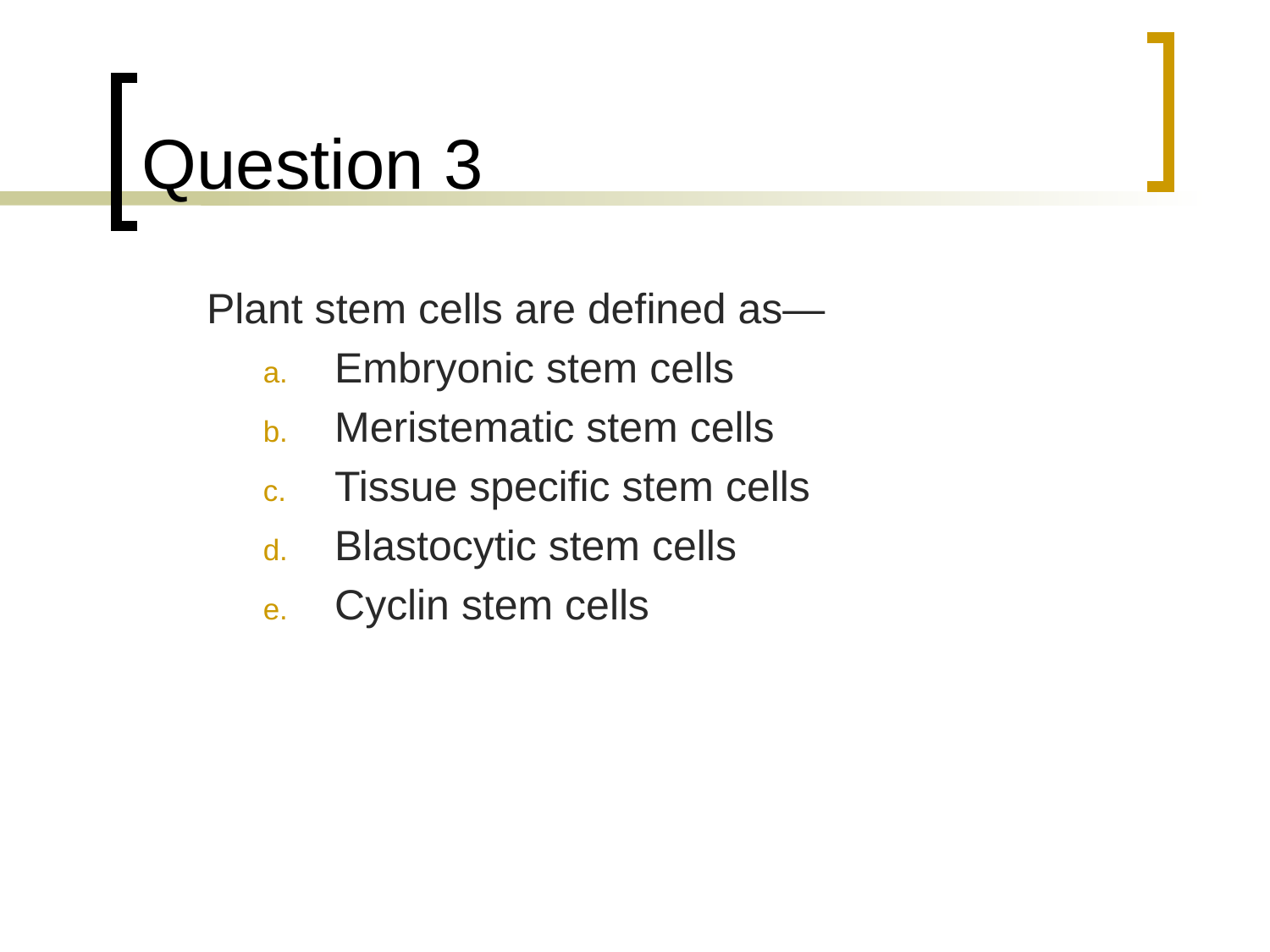

# Question 3
	Plant stem cells are defined as—
Embryonic stem cells
Meristematic stem cells
Tissue specific stem cells
Blastocytic stem cells
Cyclin stem cells